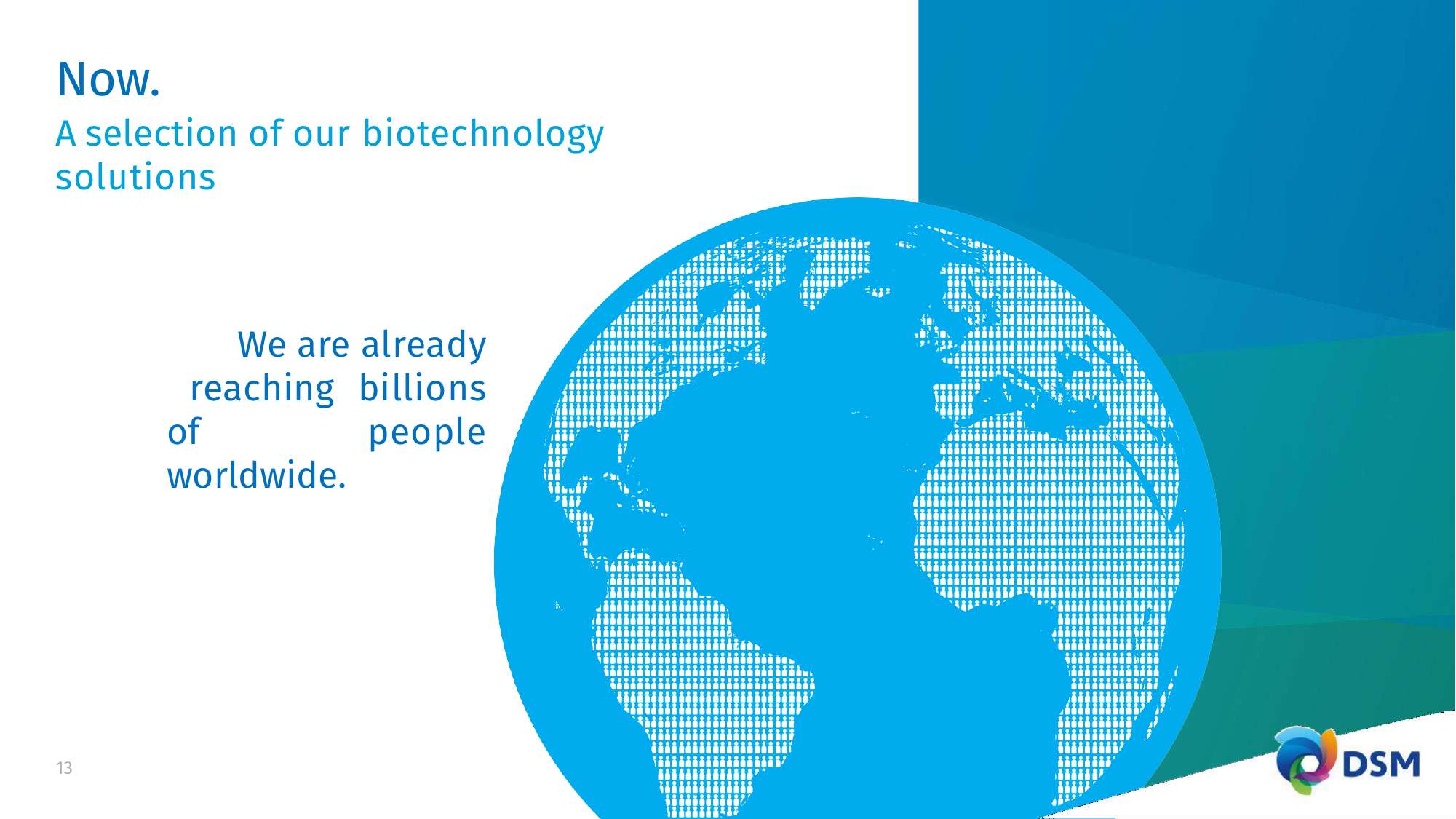

Now.
A selection of our biotechnology solutions
We are already  reaching billions of  people worldwide.
13